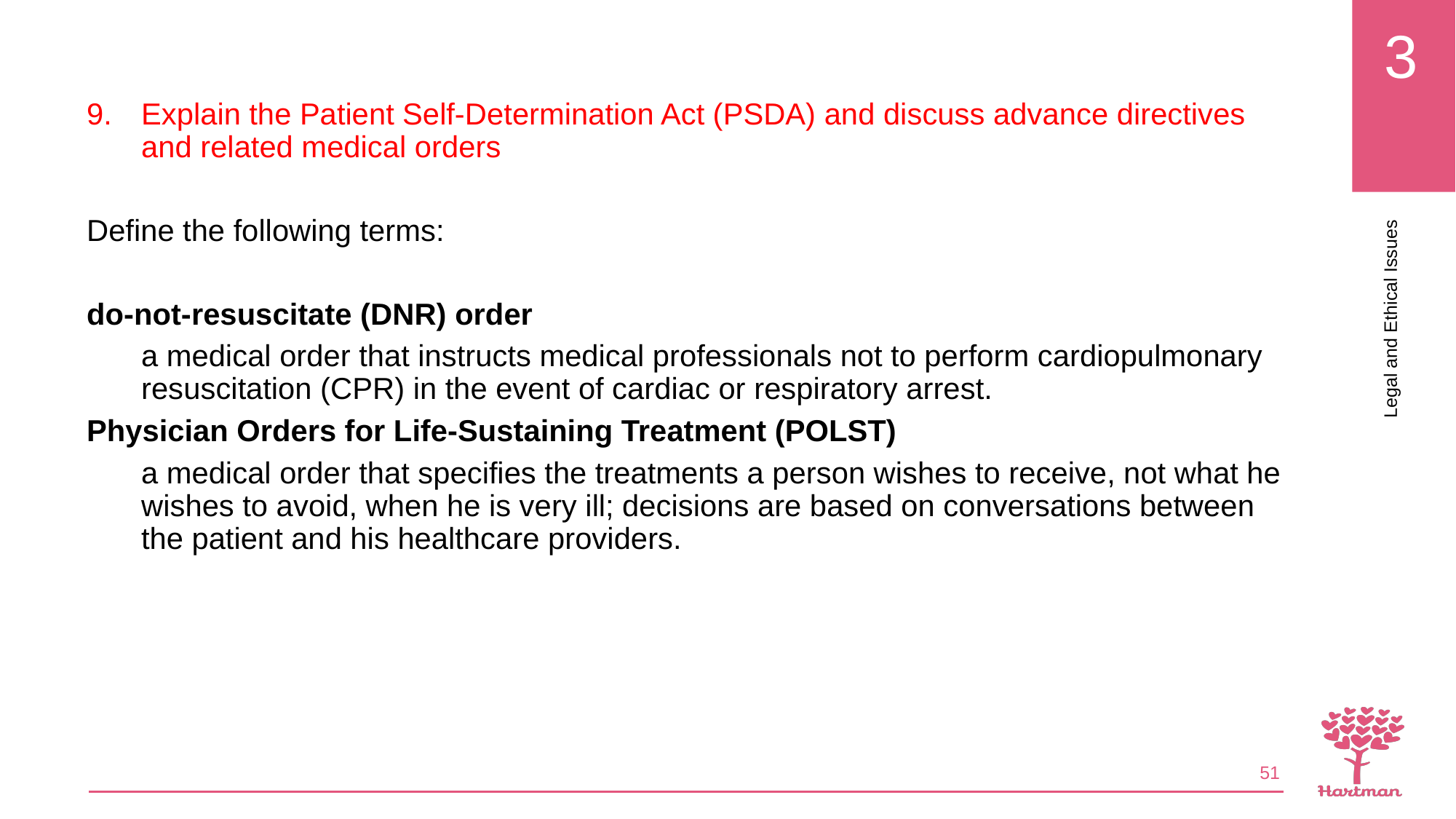

Explain the Patient Self-Determination Act (PSDA) and discuss advance directives and related medical orders

Define the following terms:

do-not-resuscitate (DNR) order
a medical order that instructs medical professionals not to perform cardiopulmonary resuscitation (CPR) in the event of cardiac or respiratory arrest.
Physician Orders for Life-Sustaining Treatment (POLST)
a medical order that specifies the treatments a person wishes to receive, not what he wishes to avoid, when he is very ill; decisions are based on conversations between the patient and his healthcare providers.

51